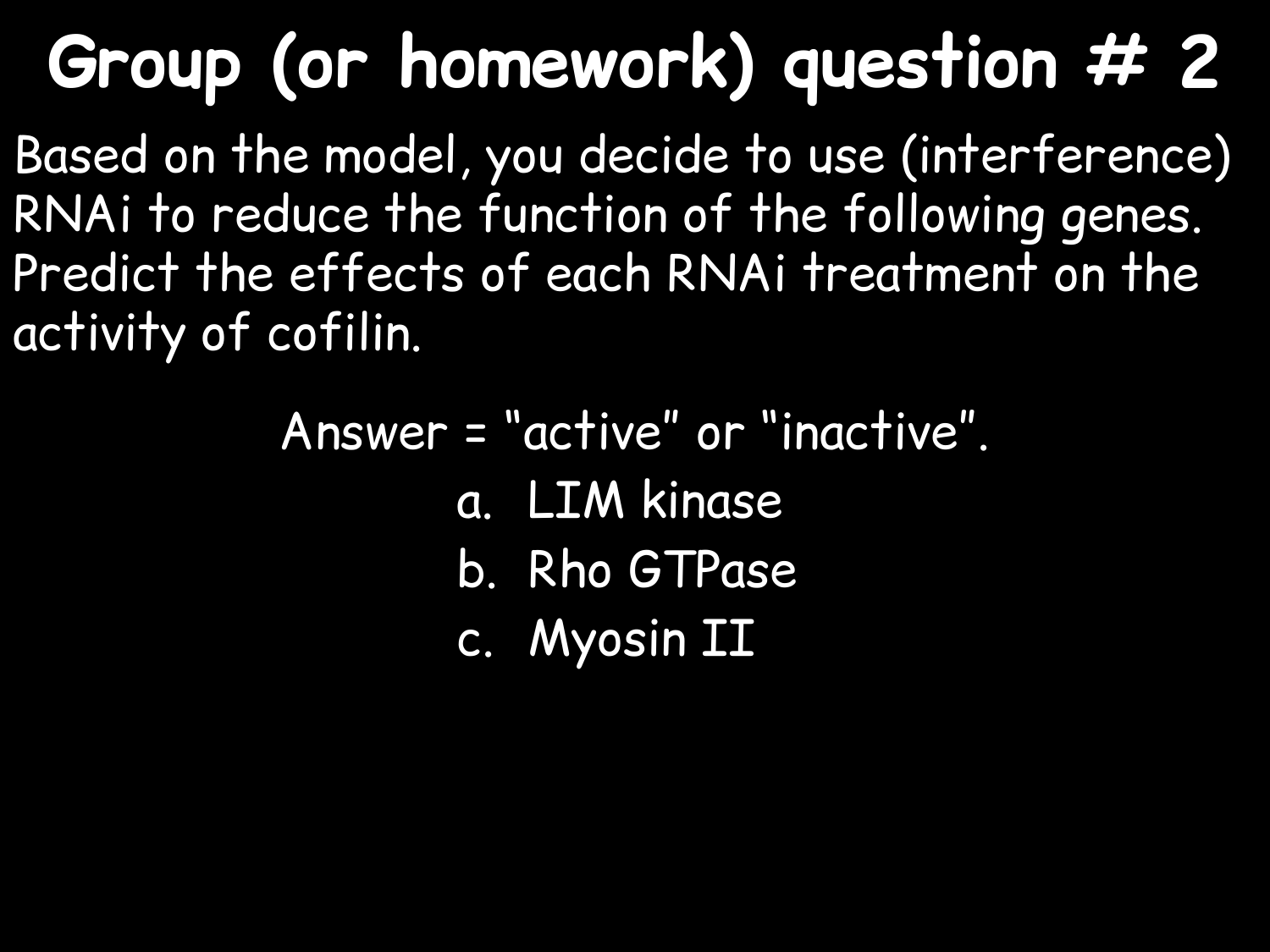

# Group (or homework) question # 2
Based on the model, you decide to use (interference) RNAi to reduce the function of the following genes. Predict the effects of each RNAi treatment on the activity of cofilin.

Answer = “active” or “inactive”.
LIM kinase
Rho GTPase
Myosin II